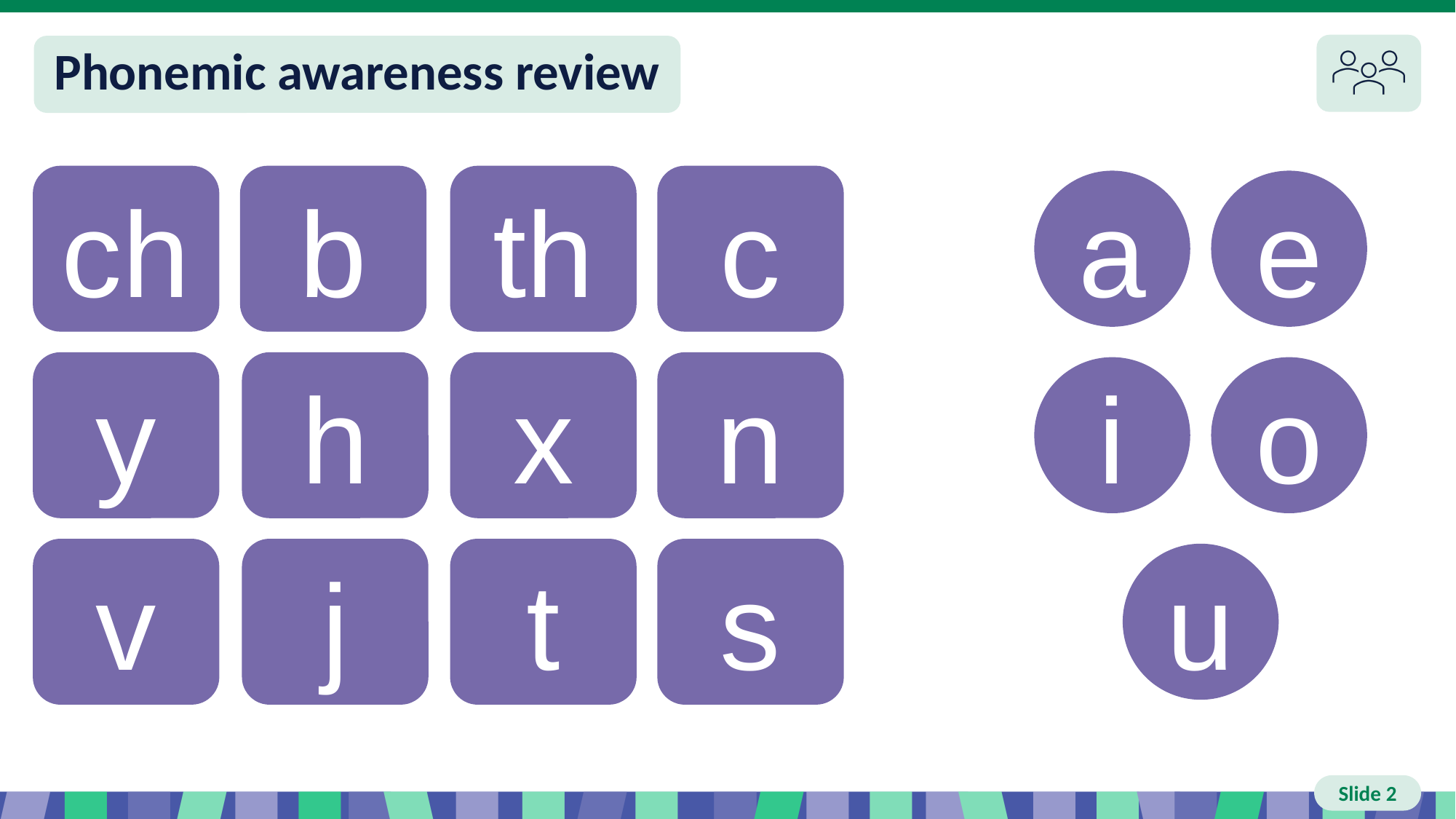

# Slide 2 Phonemic awareness
ch
b
th
c
a
e
y
h
x
n
i
o
v
j
t
s
u